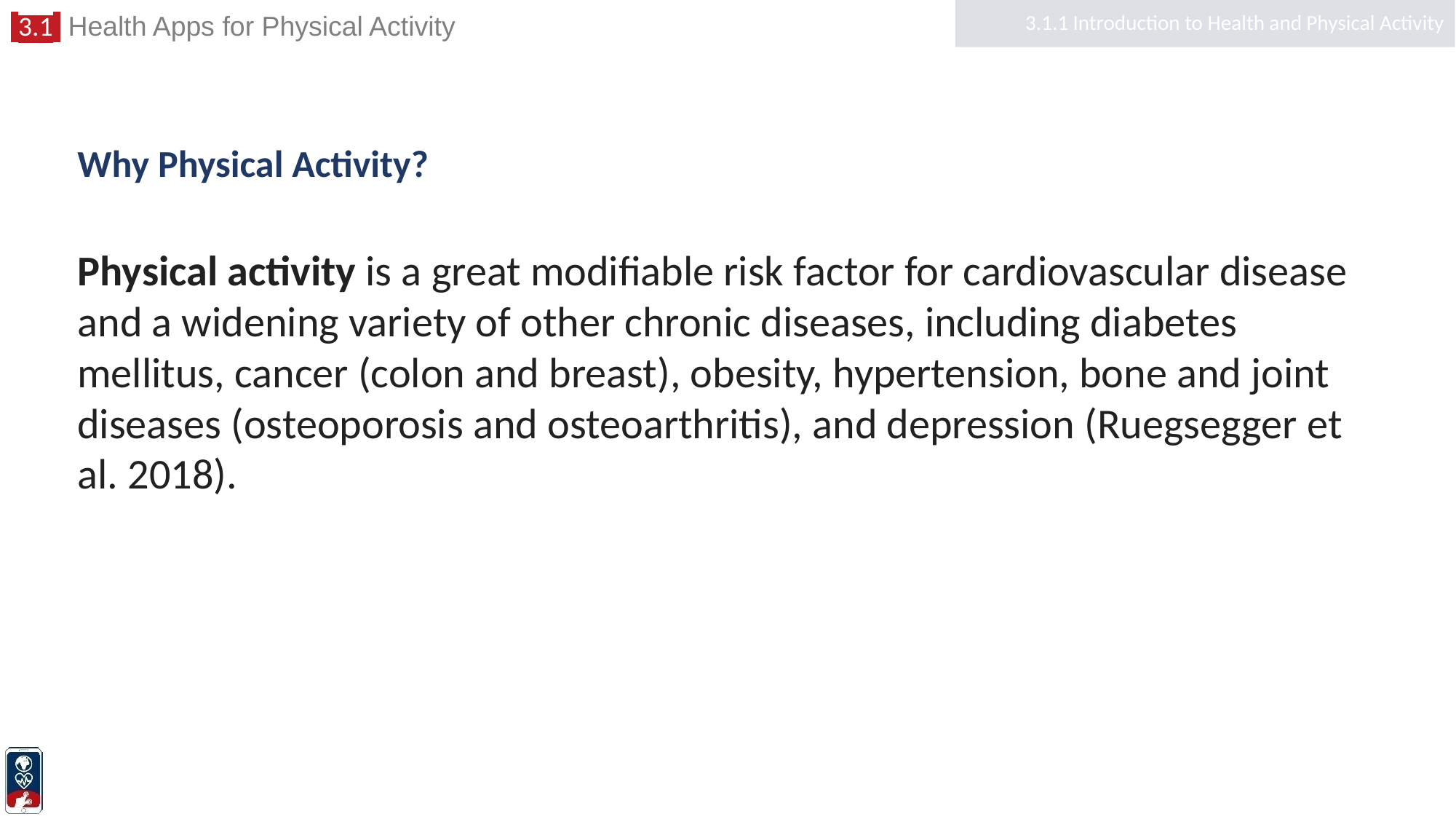

3.1.1 Introduction to Health and Physical Activity
# Why Physical Activity?
Physical activity is a great modifiable risk factor for cardiovascular disease and a widening variety of other chronic diseases, including diabetes mellitus, cancer (colon and breast), obesity, hypertension, bone and joint diseases (osteoporosis and osteoarthritis), and depression (Ruegsegger et al. 2018).